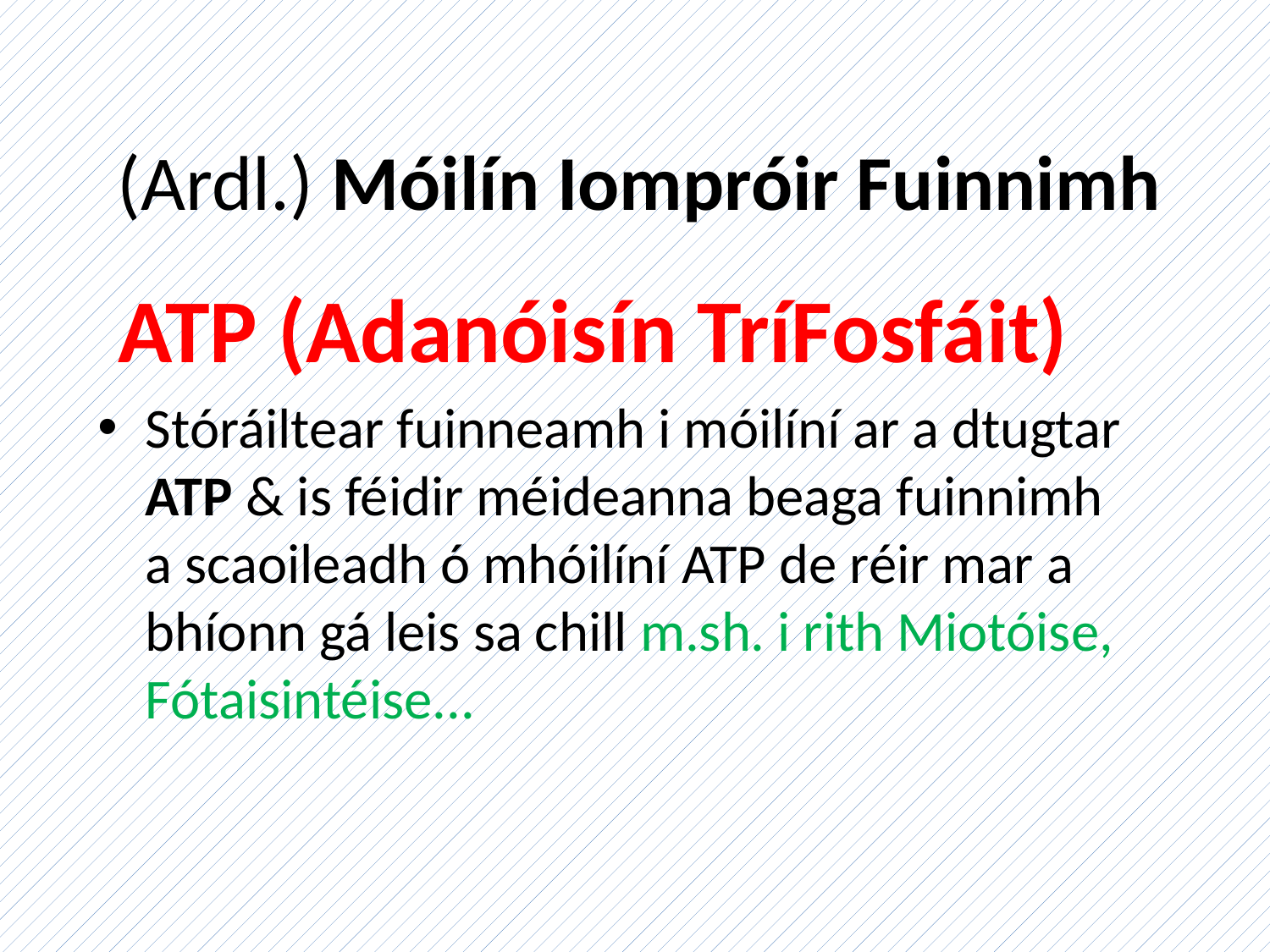

# (Ardl.) Móilín Iompróir Fuinnimh
 ATP (Adanóisín TríFosfáit)
Stóráiltear fuinneamh i móilíní ar a dtugtar ATP & is féidir méideanna beaga fuinnimh a scaoileadh ó mhóilíní ATP de réir mar a bhíonn gá leis sa chill m.sh. i rith Miotóise, Fótaisintéise...